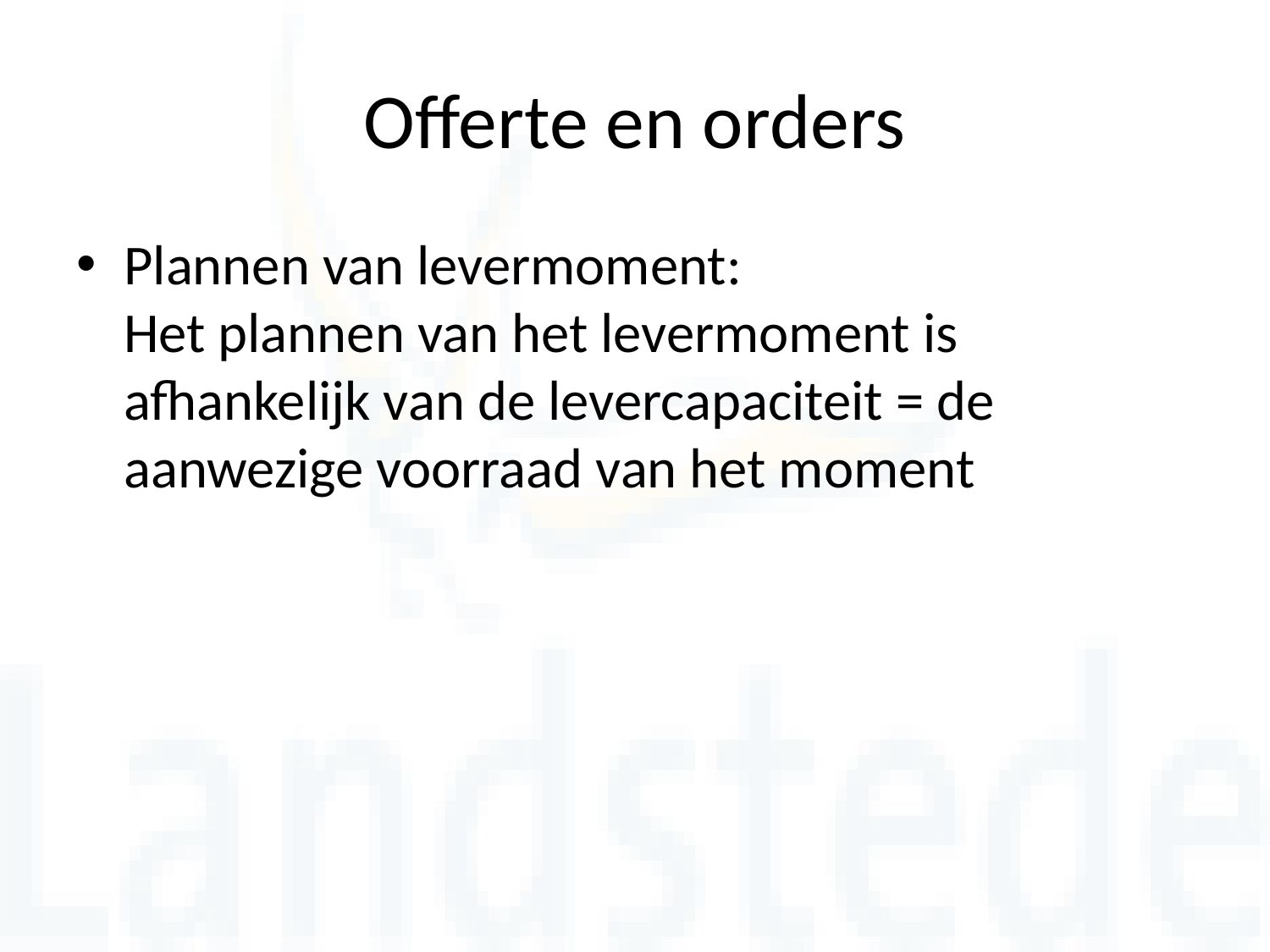

# Offerte en orders
Plannen van levermoment:
Het plannen van het levermoment is afhankelijk van de levercapaciteit = de aanwezige voorraad van het moment